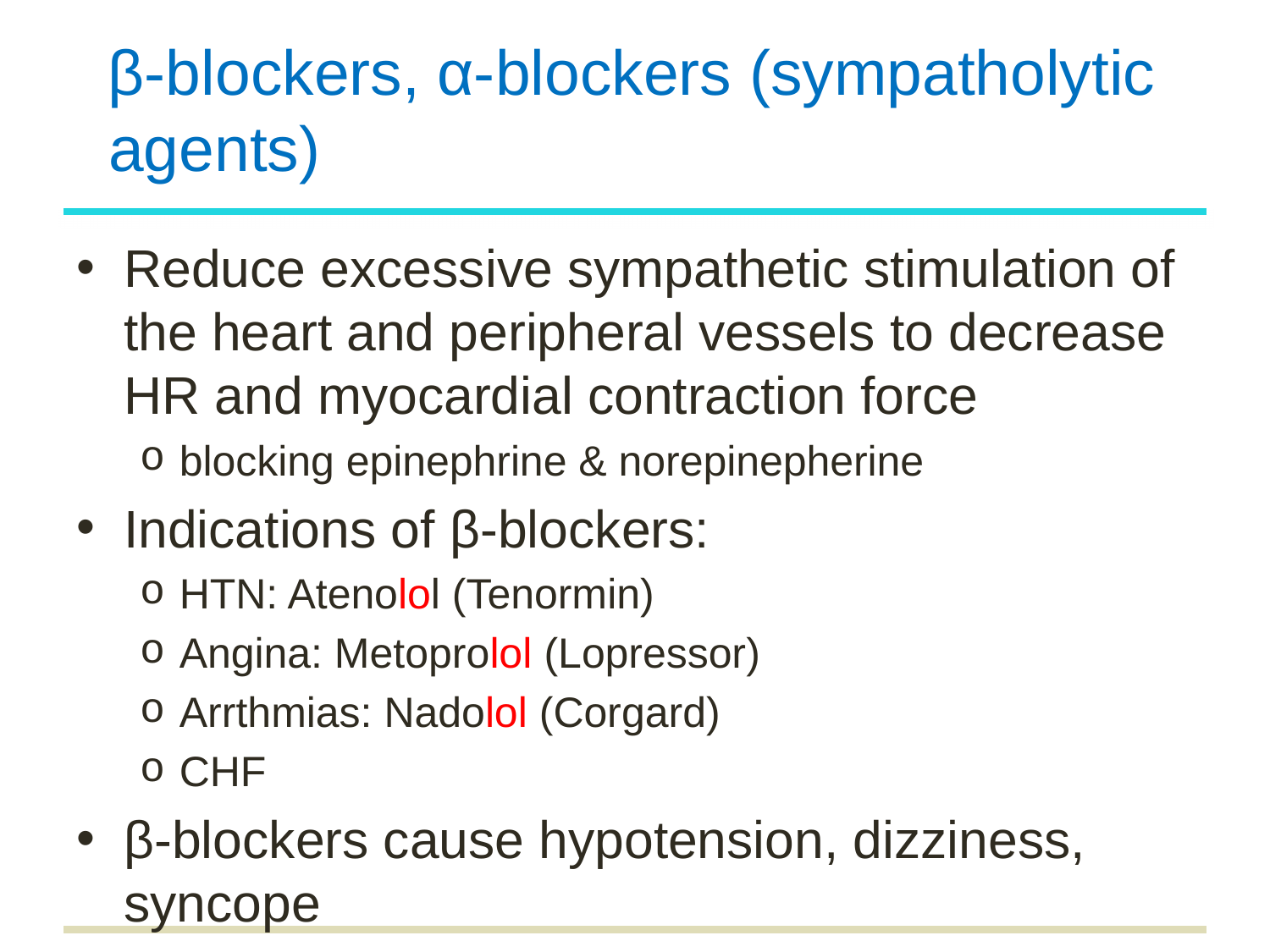

# β-blockers, α-blockers (sympatholytic agents)
Reduce excessive sympathetic stimulation of the heart and peripheral vessels to decrease HR and myocardial contraction force
blocking epinephrine & norepinepherine
Indications of β-blockers:
HTN: Atenolol (Tenormin)
Angina: Metoprolol (Lopressor)
Arrthmias: Nadolol (Corgard)
CHF
β-blockers cause hypotension, dizziness, syncope

36